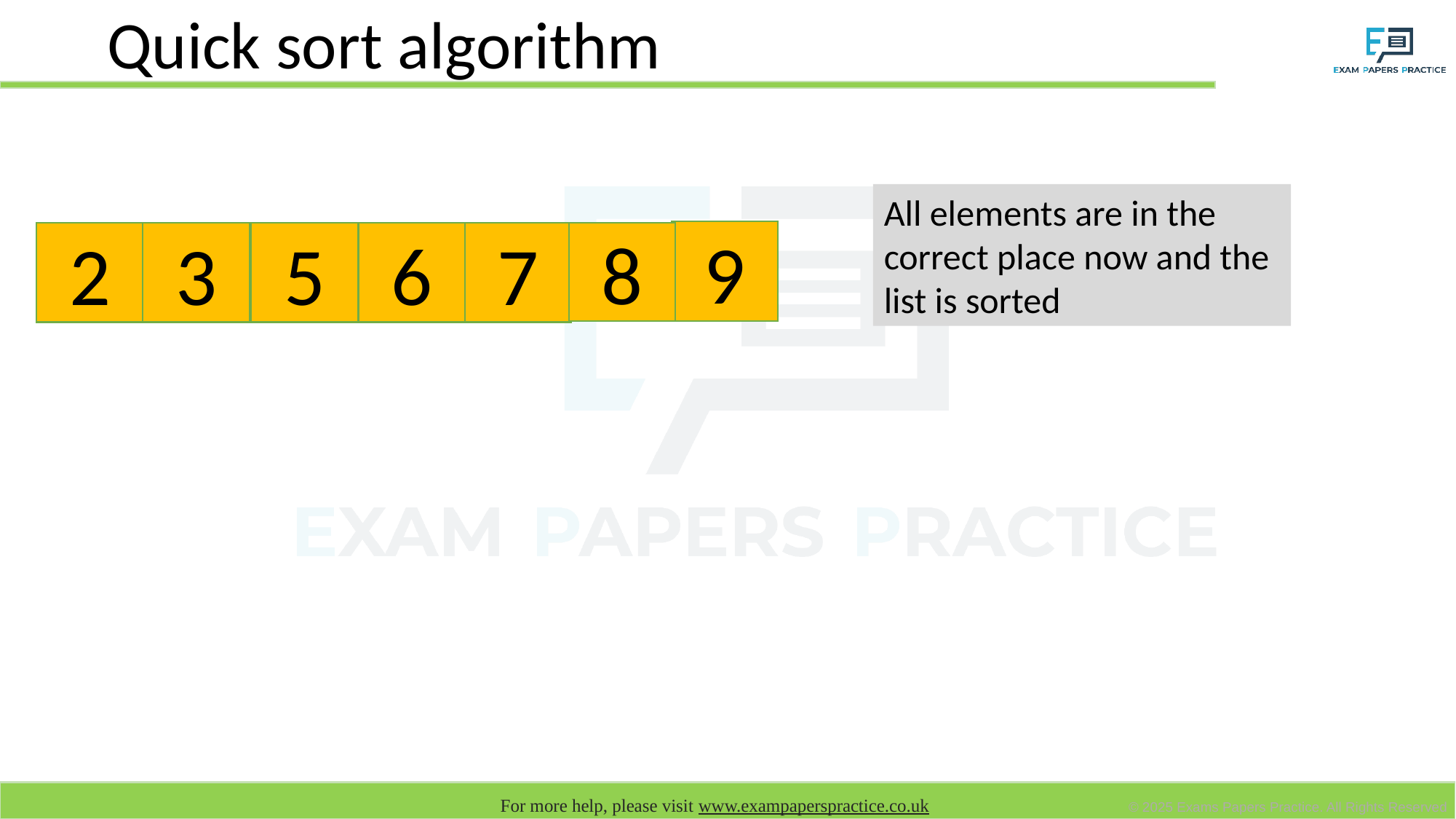

# Quick sort algorithm
All elements are in the correct place now and the list is sorted
9
8
5
7
3
2
6